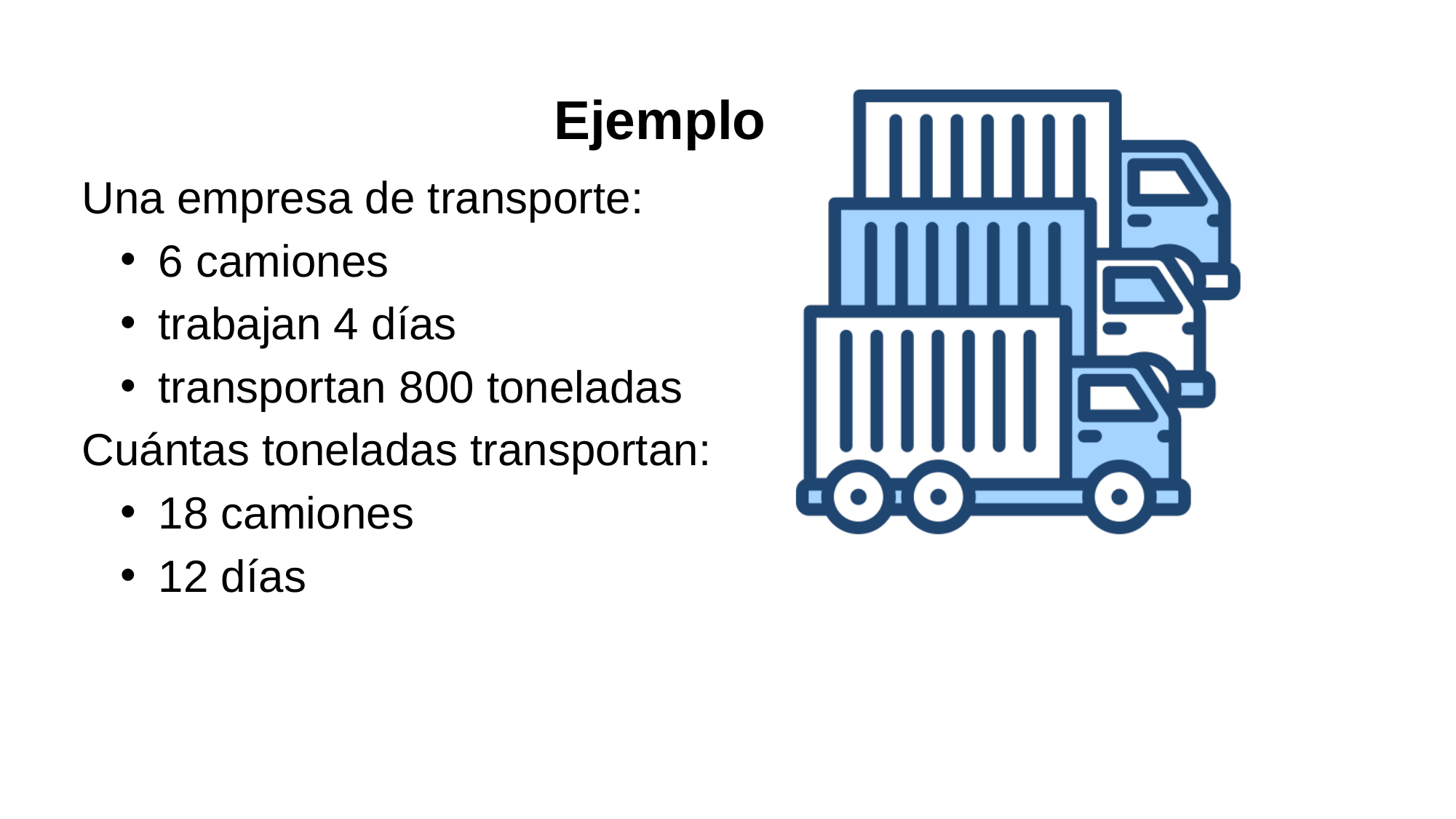

Ejemplo

Una empresa de transporte:
6 camiones
trabajan 4 días
transportan 800 toneladas
Cuántas toneladas transportan:
18 camiones
12 días